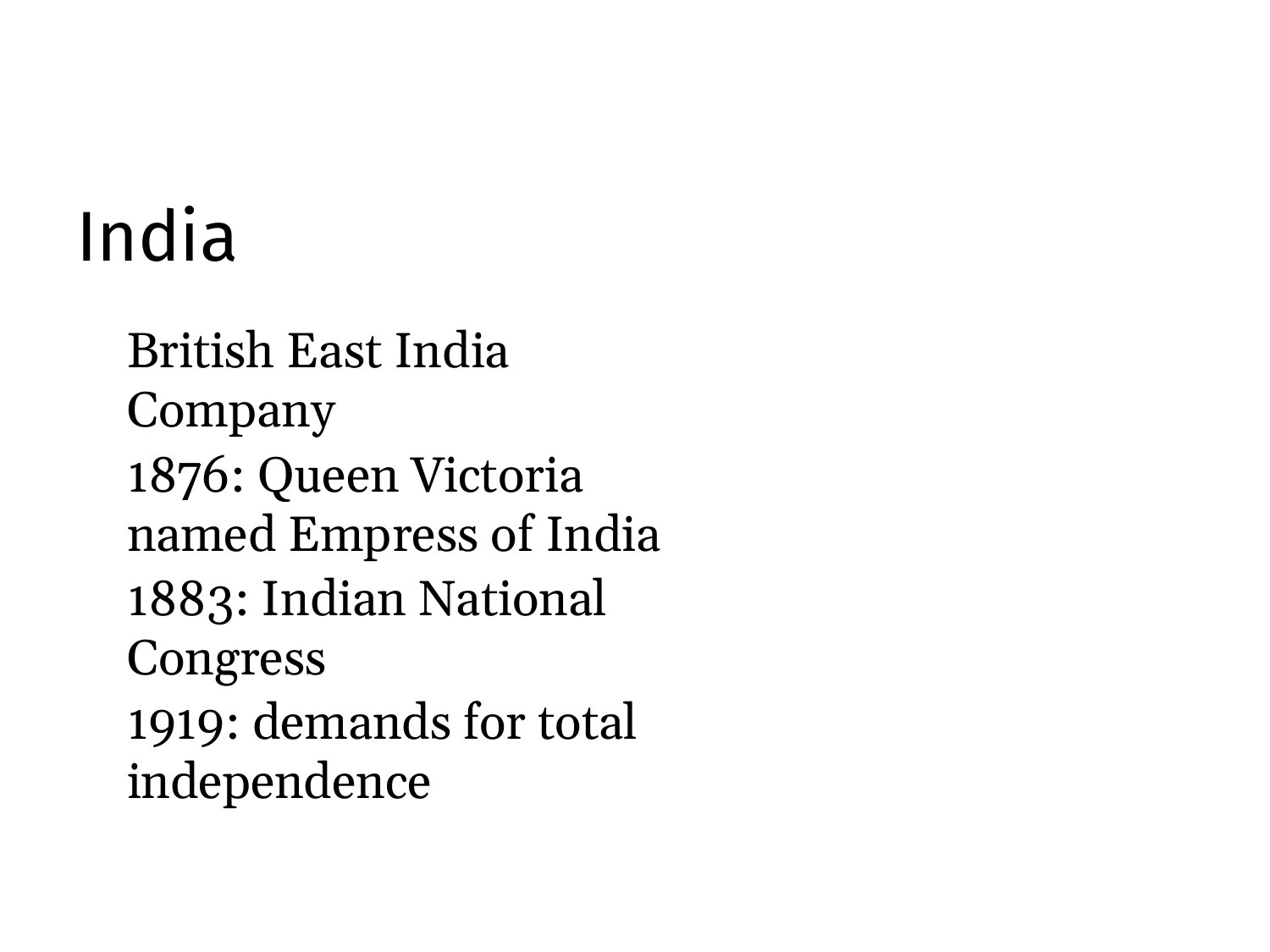

# India
British East India Company
1876: Queen Victoria named Empress of India
1883: Indian National Congress
1919: demands for total independence